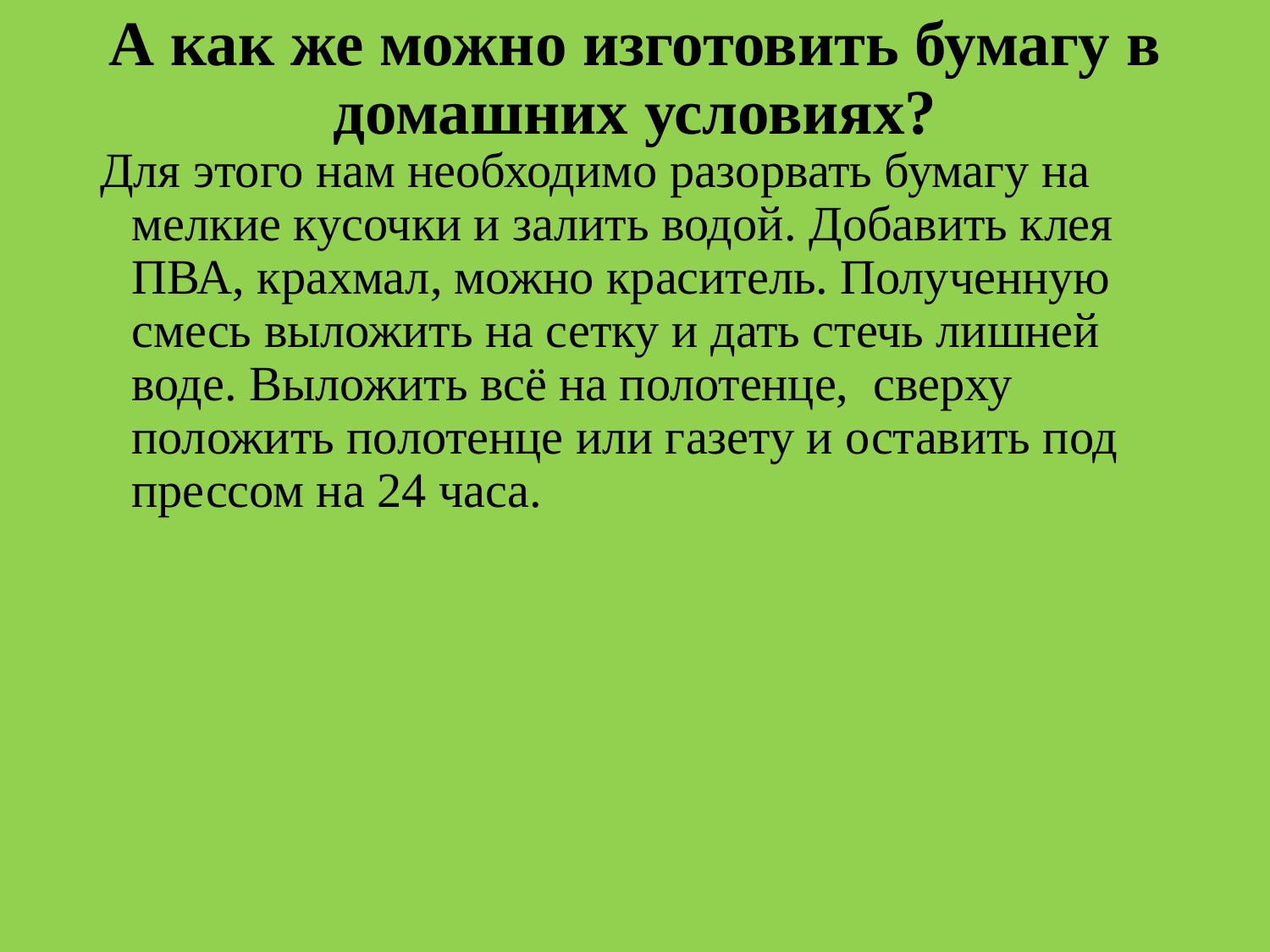

# А как же можно изготовить бумагу в домашних условиях?
Для этого нам необходимо разорвать бумагу на мелкие кусочки и залить водой. Добавить клея ПВА, крахмал, можно краситель. Полученную смесь выложить на сетку и дать стечь лишней воде. Выложить всё на полотенце,  сверху положить полотенце или газету и оставить под прессом на 24 часа.